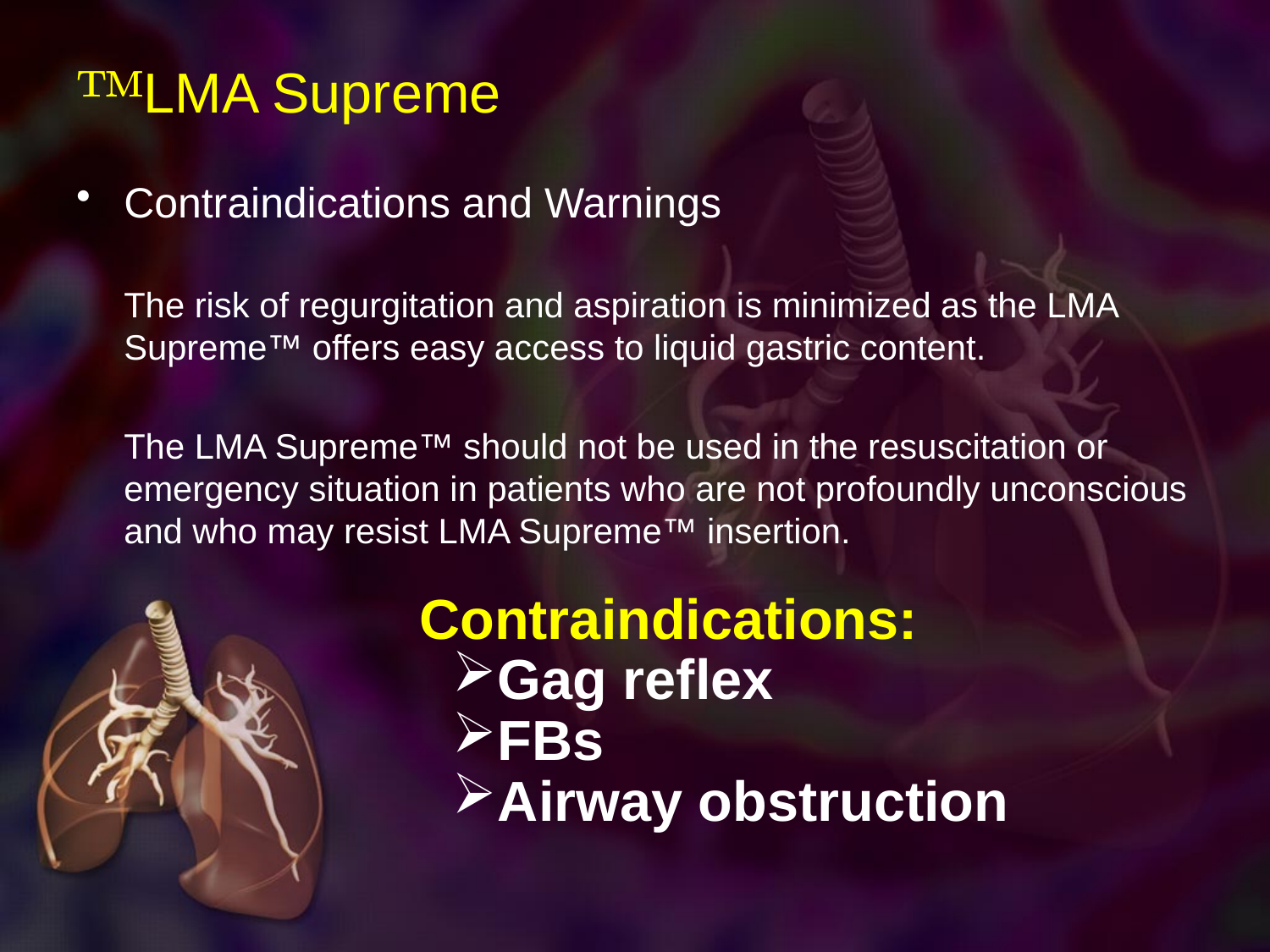

# LMA Supreme™
Contraindications and Warnings

	The risk of regurgitation and aspiration is minimized as the LMA Supreme™ offers easy access to liquid gastric content.

	The LMA Supreme™ should not be used in the resuscitation or emergency situation in patients who are not profoundly unconscious and who may resist LMA Supreme™ insertion.

Contraindications:
Gag reflex
FBs
Airway obstruction